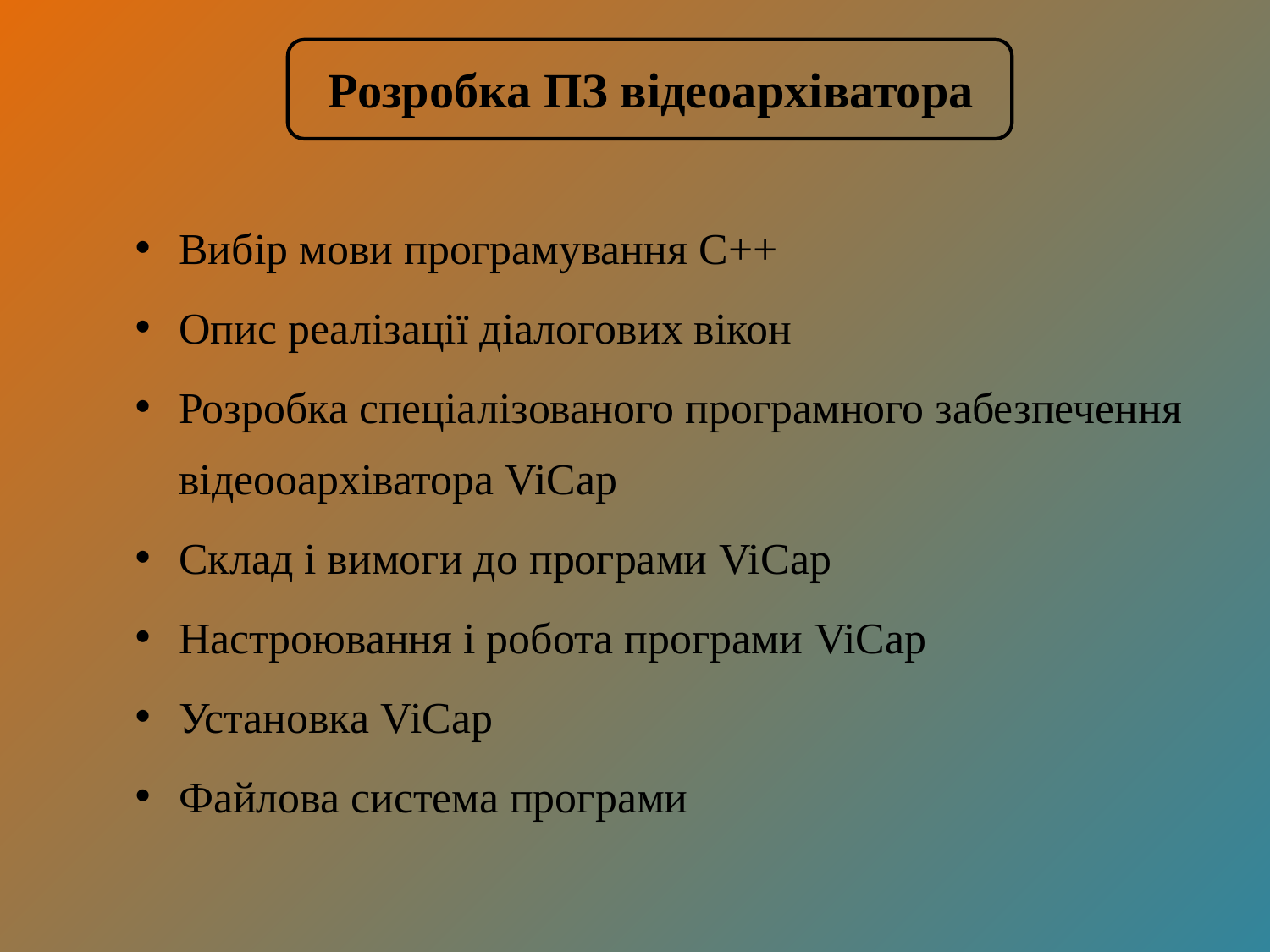

# Розробка ПЗ відеоархіватора
Вибір мови програмування С++
Опис реалізації діалогових вікон
Розробка спеціалізованого програмного забезпечення відеооархіватора ViCap
Склад і вимоги до програми ViCap
Настроювання і робота програми ViCap
Установка ViCap
Файлова система програми